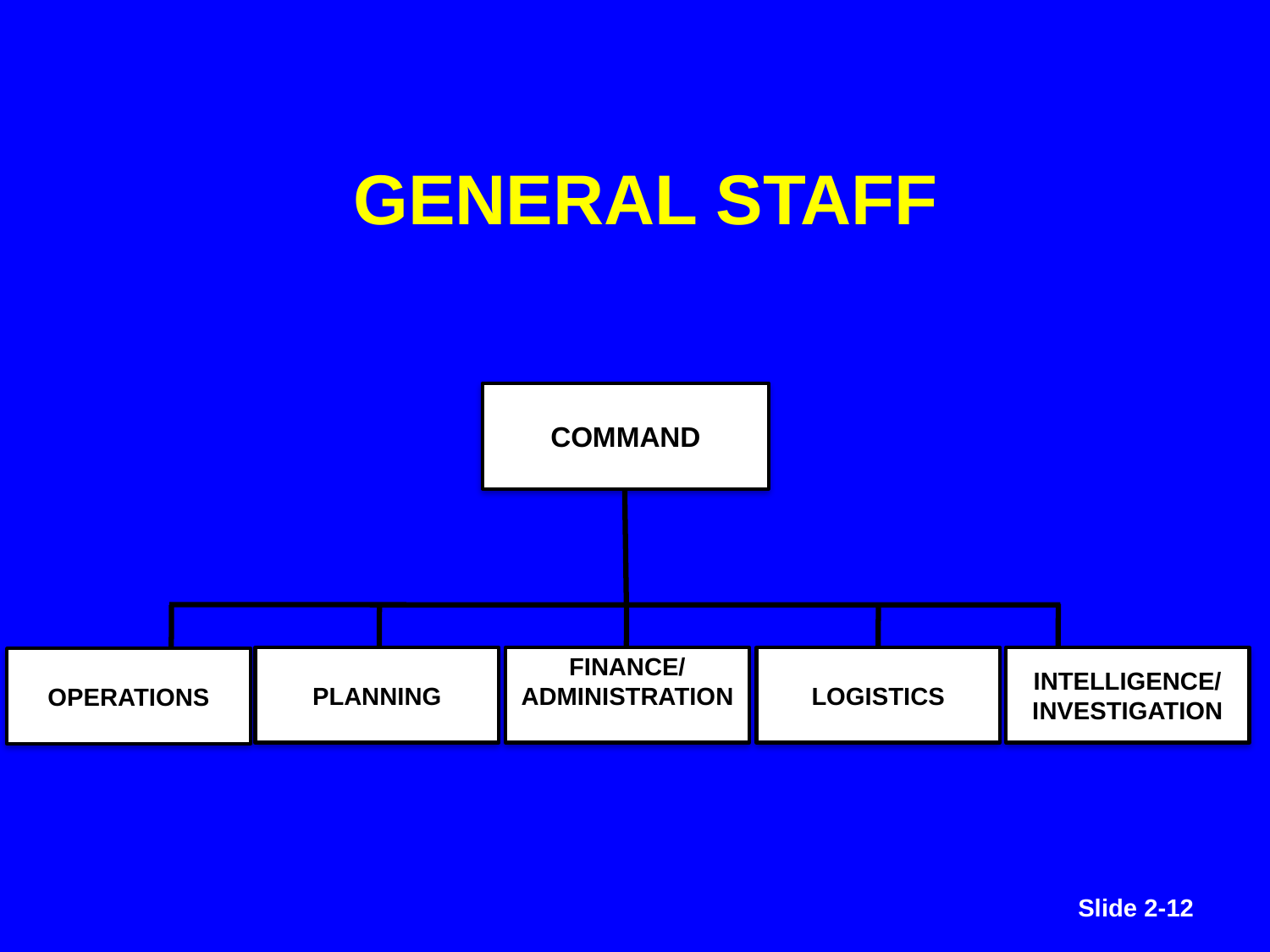

GENERAL STAFF
COMMAND
PLANNING
FINANCE/
ADMINISTRATION
LOGISTICS
OPERATIONS
INTELLIGENCE/ INVESTIGATION
Slide 2-12